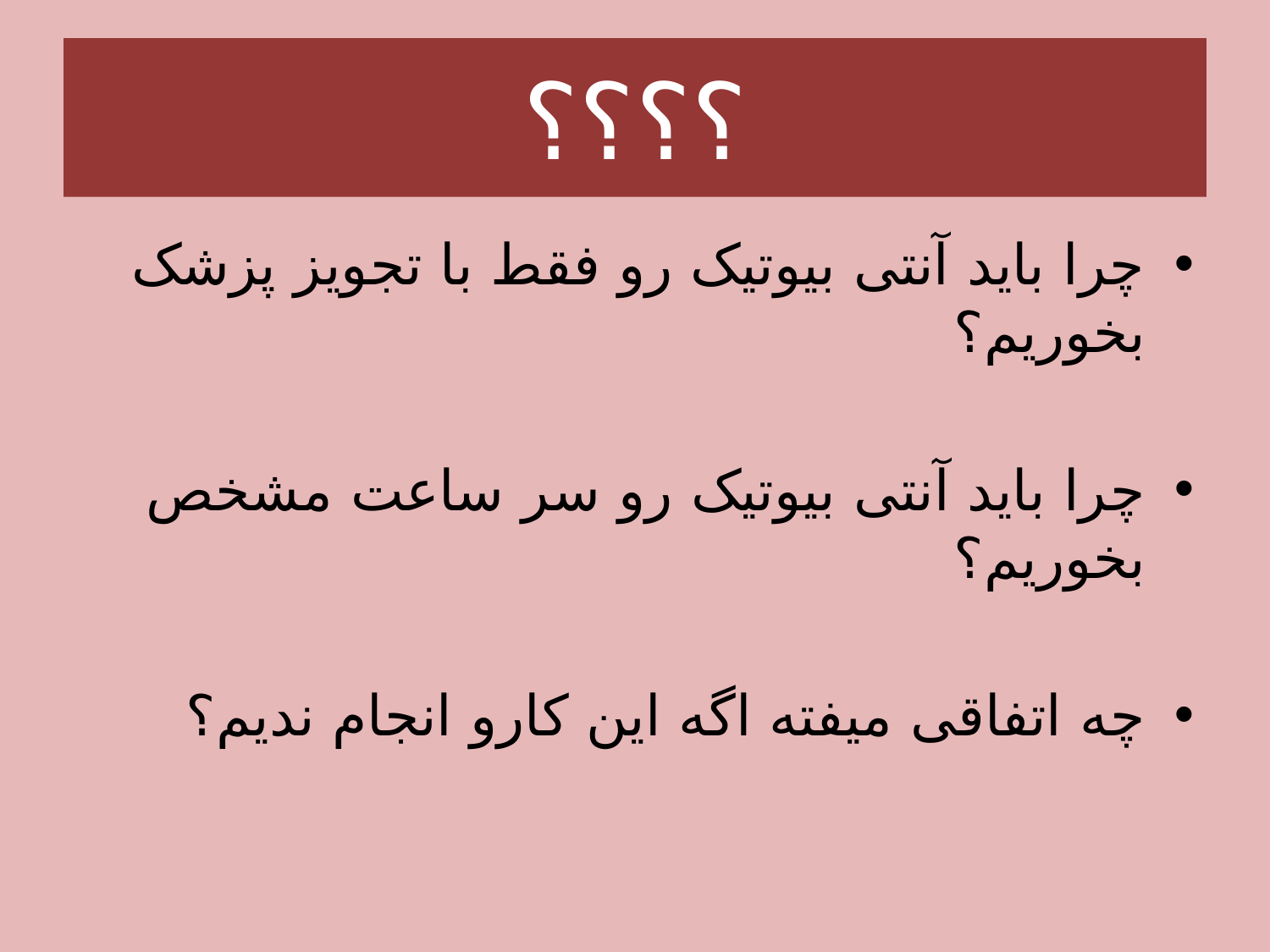

# ؟؟؟؟
چرا باید آنتی بیوتیک رو فقط با تجویز پزشک بخوریم؟

چرا باید آنتی بیوتیک رو سر ساعت مشخص بخوریم؟

چه اتفاقی میفته اگه این کارو انجام ندیم؟